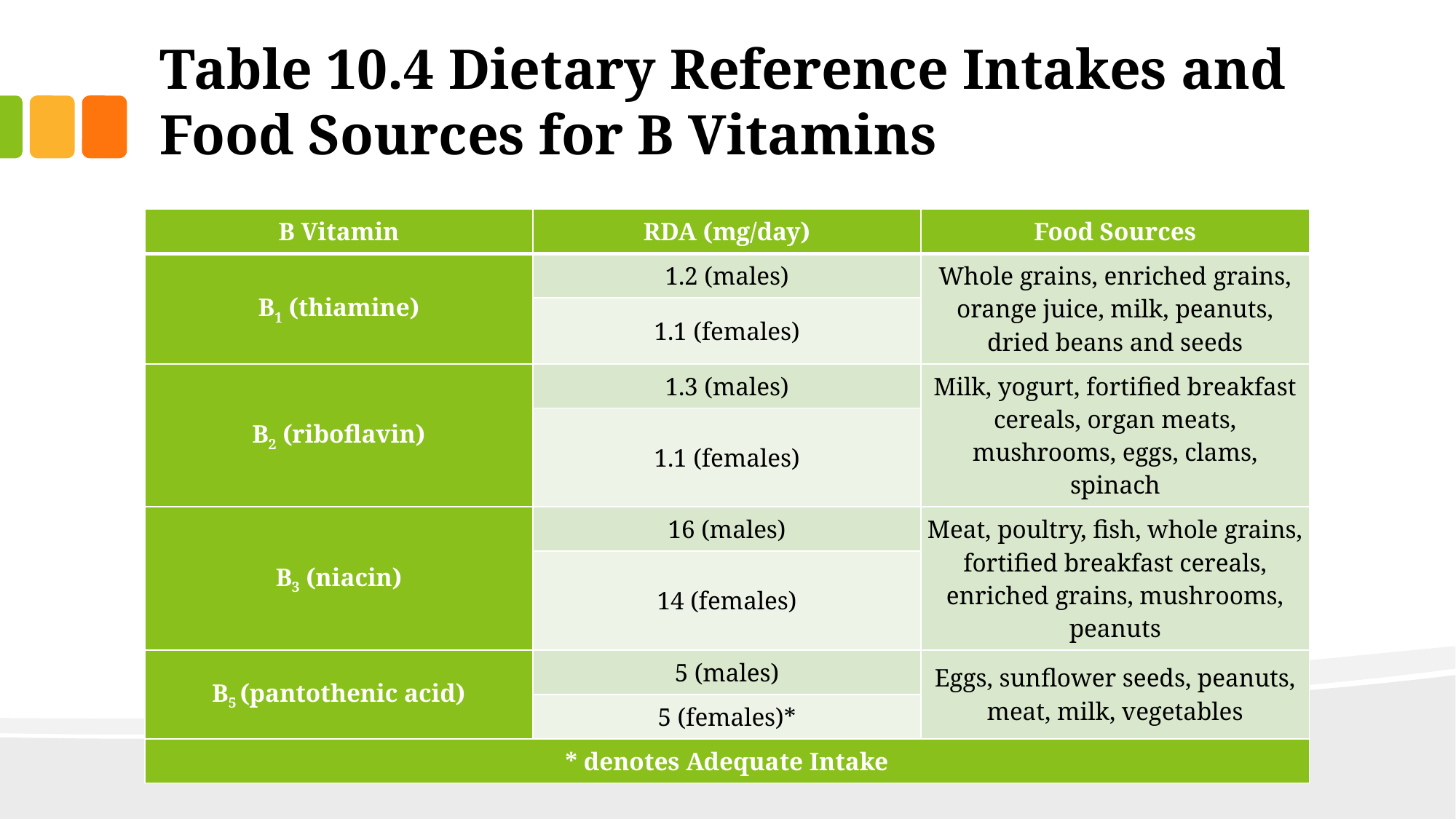

# Table 10.4 Dietary Reference Intakes and Food Sources for B Vitamins
| B Vitamin | RDA (mg/day) | Food Sources |
| --- | --- | --- |
| B1 (thiamine) | 1.2 (males) | Whole grains, enriched grains, orange juice, milk, peanuts, dried beans and seeds |
|  | 1.1 (females) |  |
| B2 (riboflavin) | 1.3 (males) | Milk, yogurt, fortified breakfast cereals, organ meats, mushrooms, eggs, clams, spinach |
|  | 1.1 (females) |  |
| B3 (niacin) | 16 (males) | Meat, poultry, fish, whole grains, fortified breakfast cereals, enriched grains, mushrooms, peanuts |
|  | 14 (females) |  |
| B5 (pantothenic acid) | 5 (males) | Eggs, sunflower seeds, peanuts, meat, milk, vegetables |
|  | 5 (females)\* |  |
| \* denotes Adequate Intake |  |  |